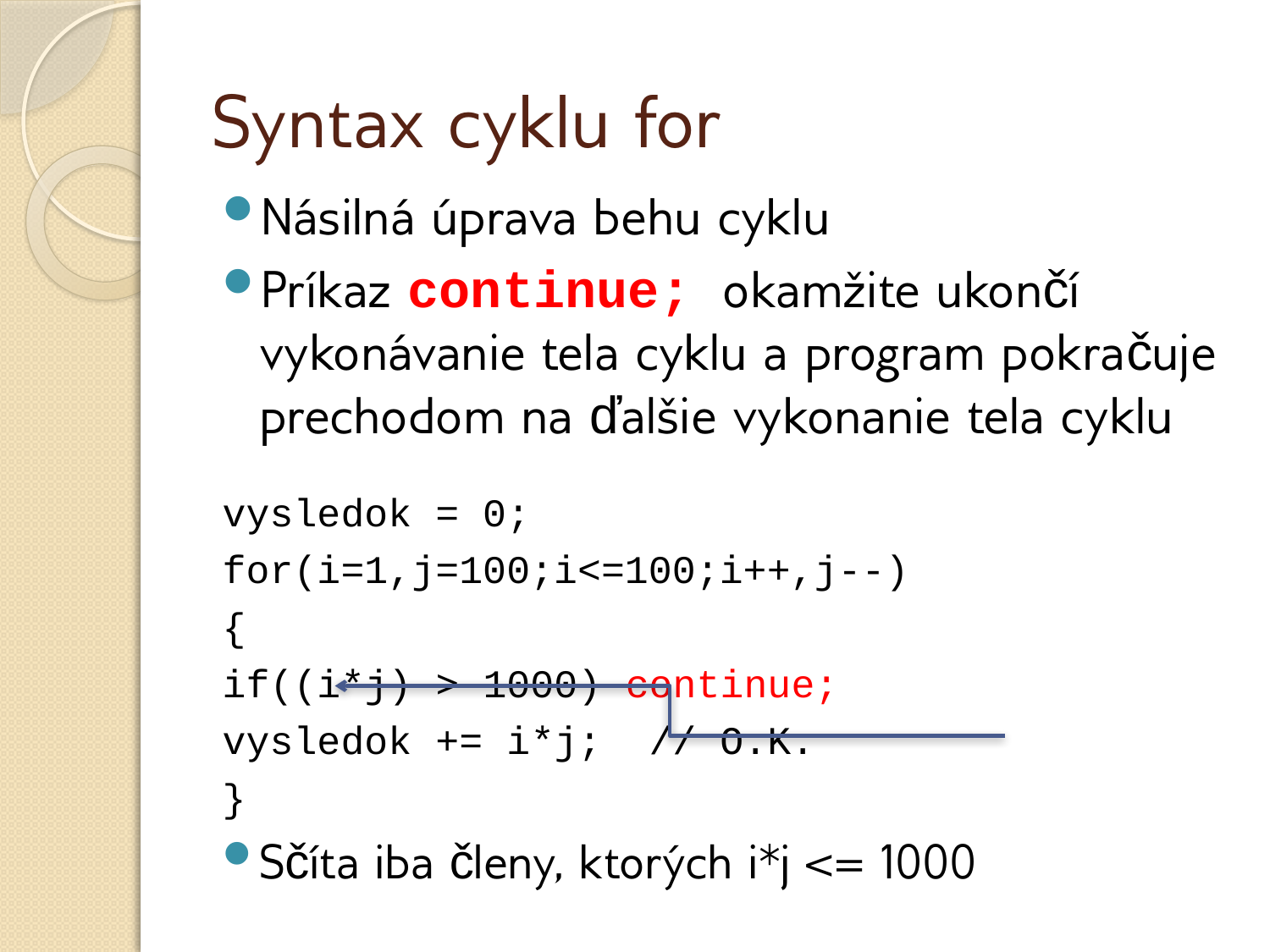

# Syntax cyklu for
Násilná úprava behu cyklu
Príkaz continue; okamžite ukončí vykonávanie tela cyklu a program pokračuje prechodom na ďalšie vykonanie tela cyklu

vysledok = 0;
for(i=1,j=100;i<=100;i++,j--)
{
	if((i*j) > 1000) continue;
	vysledok += i*j;  // O.K.
}
Sčíta iba členy, ktorých i*j <= 1000